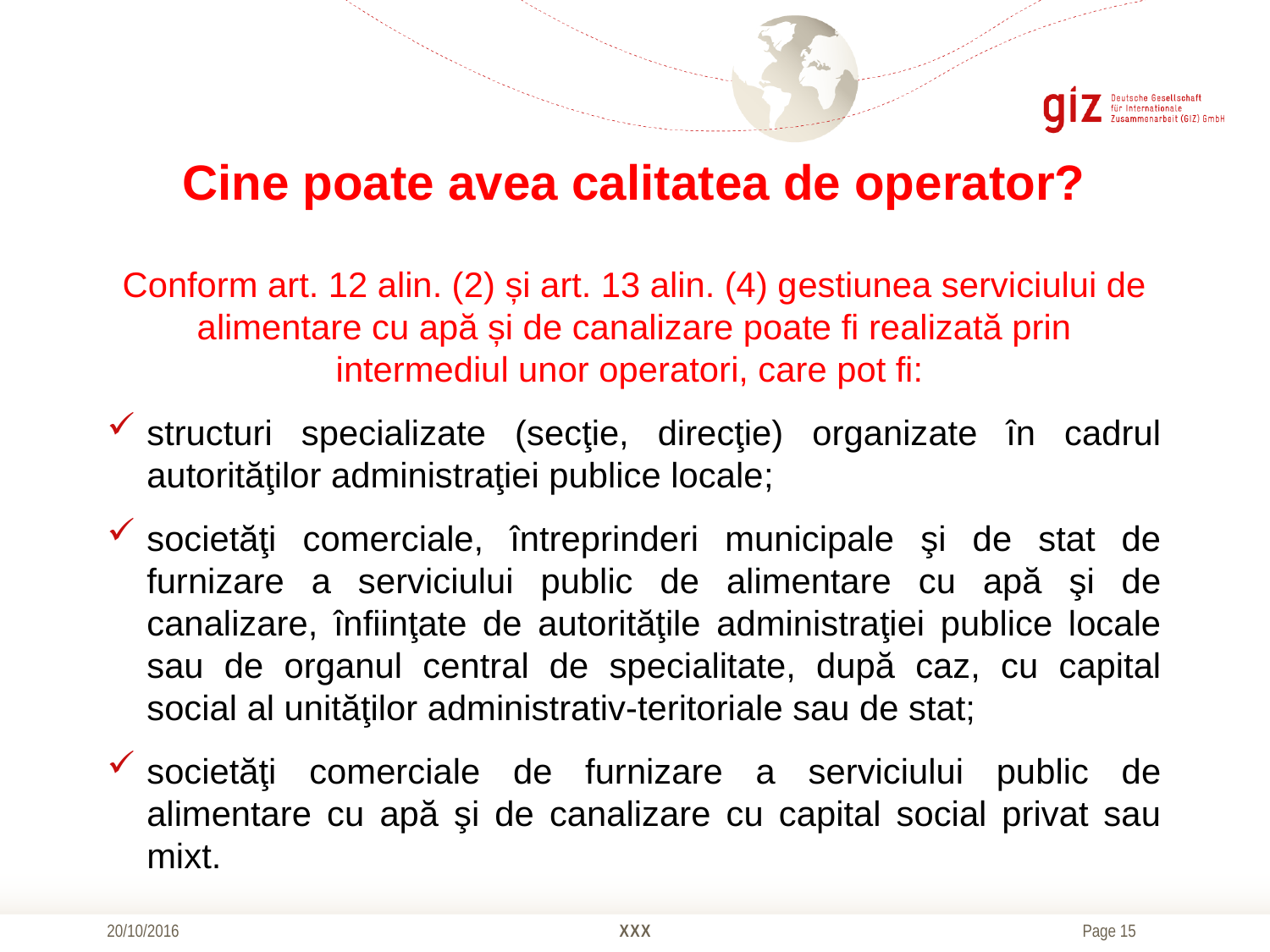

# Cine poate avea calitatea de operator?
Conform art. 12 alin. (2) și art. 13 alin. (4) gestiunea serviciului de alimentare cu apă și de canalizare poate fi realizată prin intermediul unor operatori, care pot fi:
structuri specializate (secţie, direcţie) organizate în cadrul autorităţilor administraţiei publice locale;
societăţi comerciale, întreprinderi municipale şi de stat de furnizare a serviciului public de alimentare cu apă şi de canalizare, înfiinţate de autorităţile administraţiei publice locale sau de organul central de specialitate, după caz, cu capital social al unităţilor administrativ-teritoriale sau de stat;
societăţi comerciale de furnizare a serviciului public de alimentare cu apă şi de canalizare cu capital social privat sau mixt.
20/10/2016
XXX